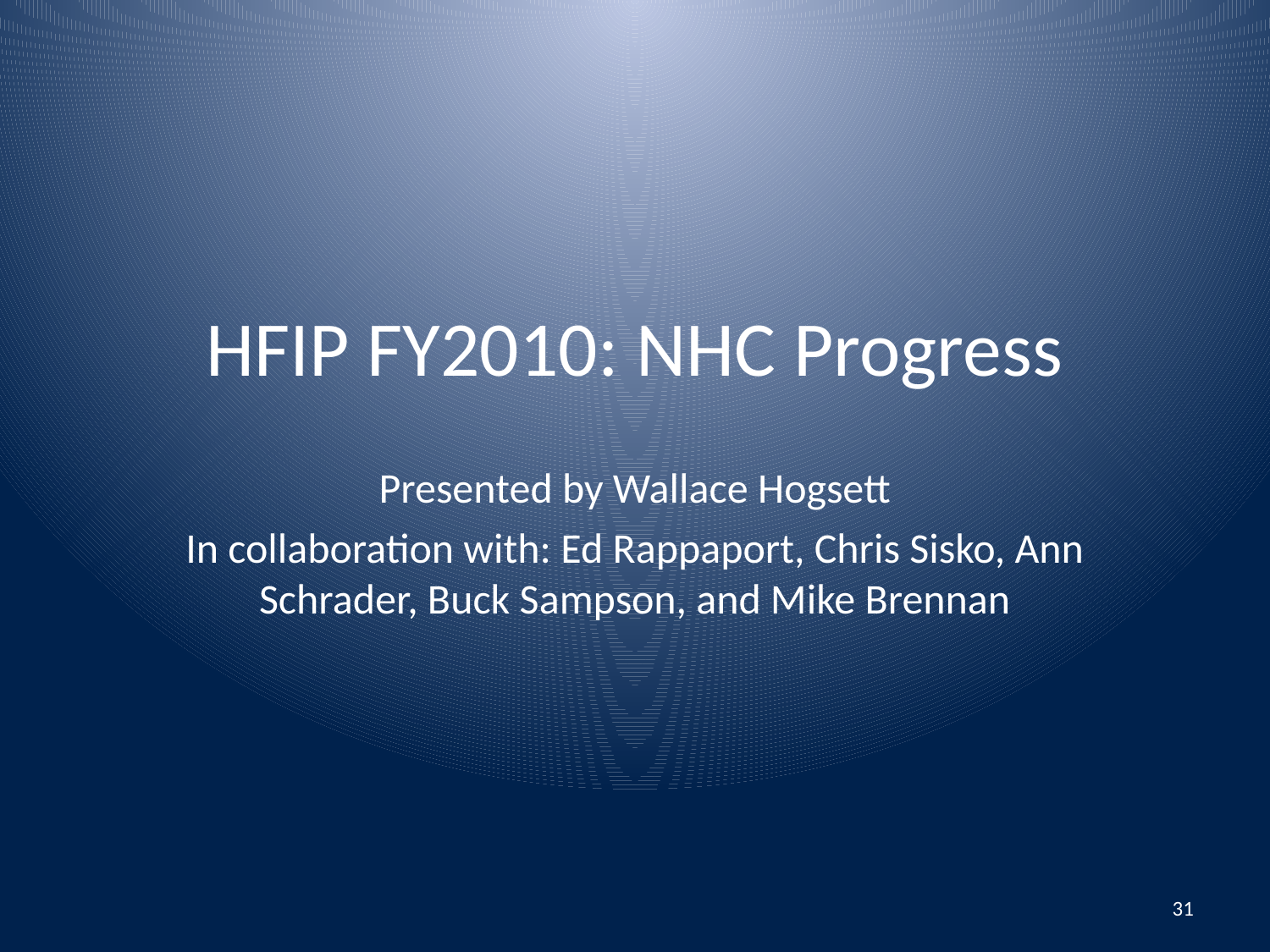

# HFIP FY2010: NHC Progress
Presented by Wallace Hogsett
In collaboration with: Ed Rappaport, Chris Sisko, Ann Schrader, Buck Sampson, and Mike Brennan
31